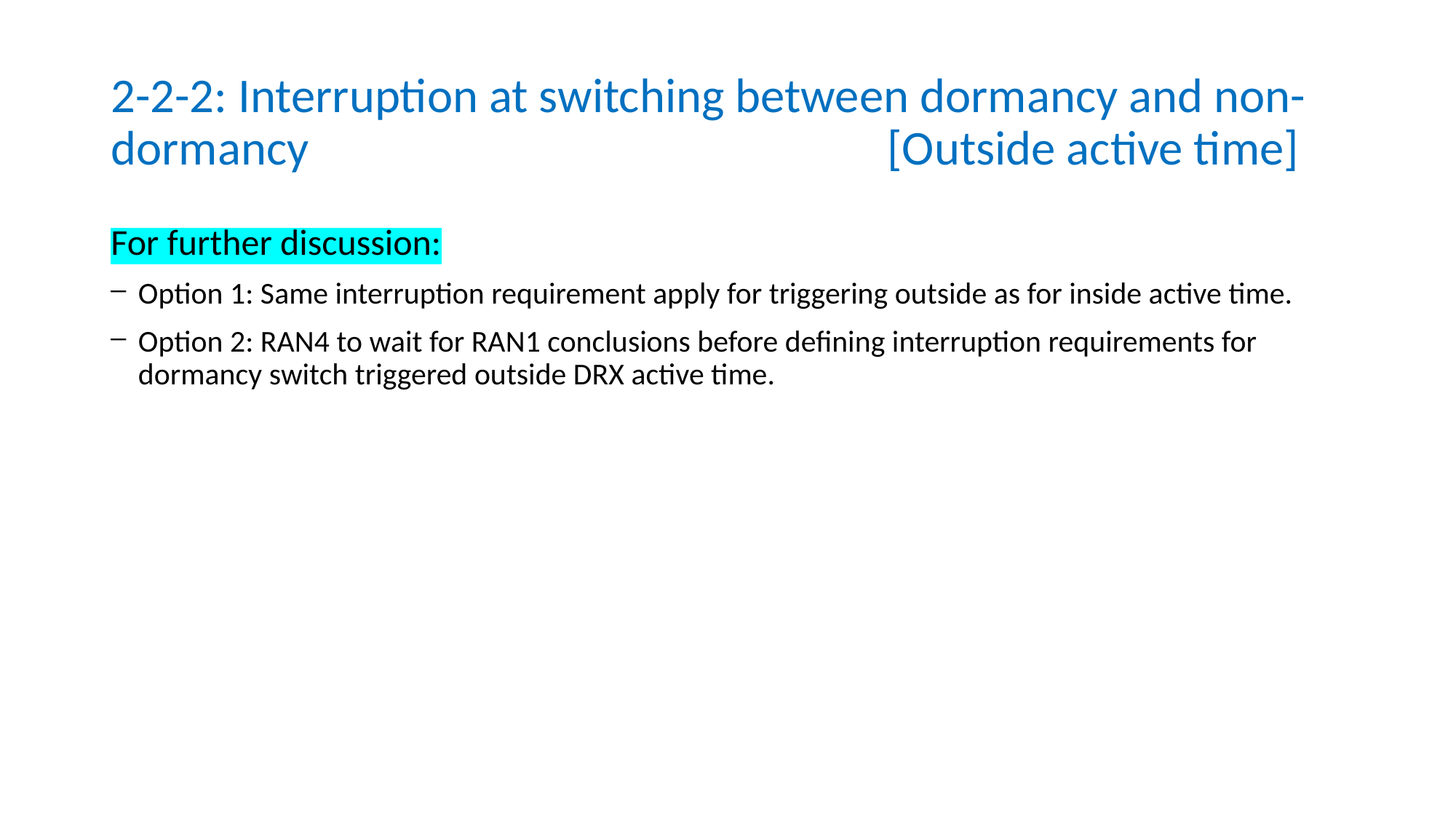

# 2-2-2: Interruption at switching between dormancy and non-dormancy                                                     [Outside active time]
For further discussion:
Option 1: Same interruption requirement apply for triggering outside as for inside active time.
Option 2: RAN4 to wait for RAN1 conclusions before defining interruption requirements for dormancy switch triggered outside DRX active time.